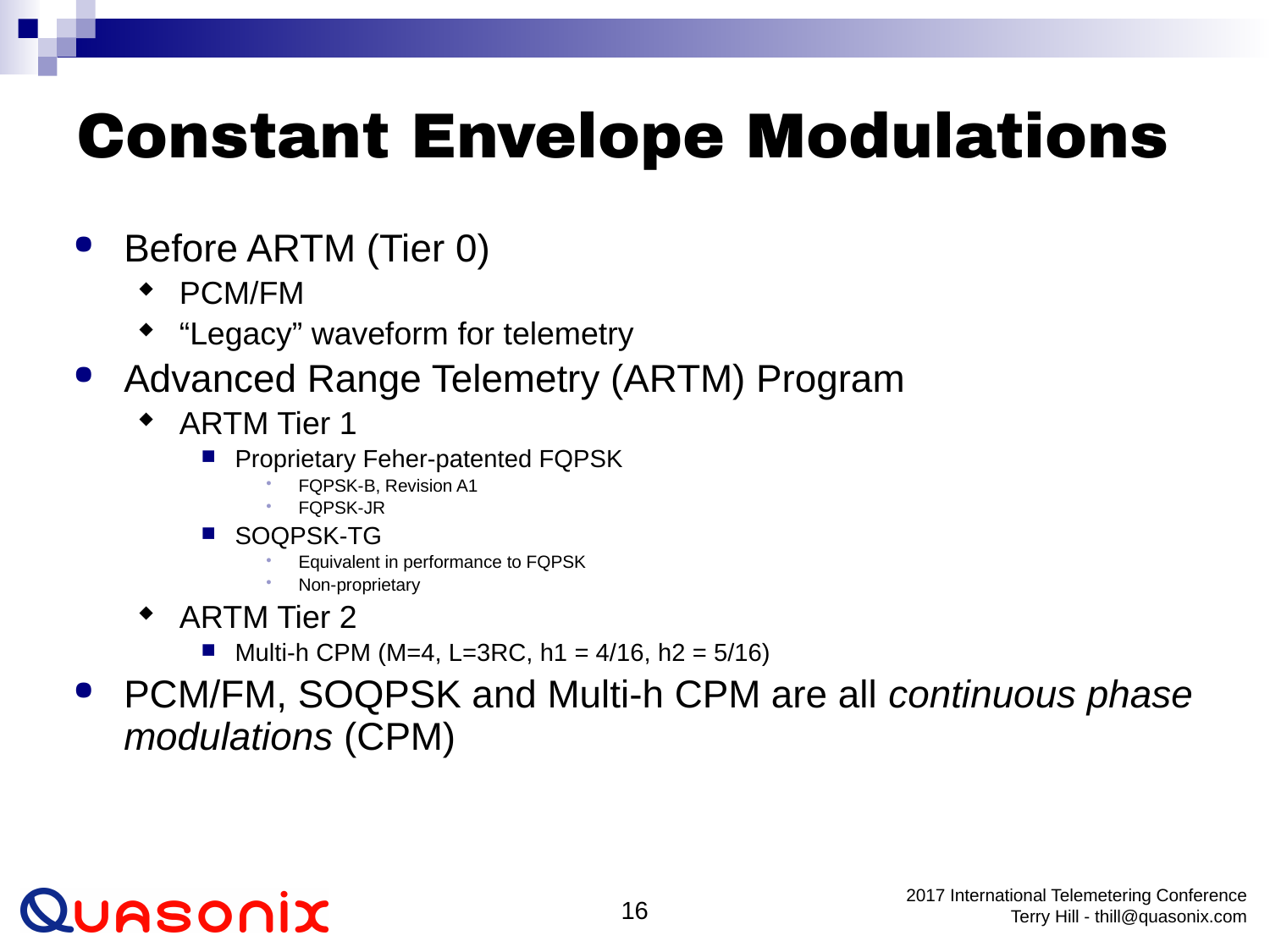

# Constant Envelope Modulations
Before ARTM (Tier 0)
PCM/FM
“Legacy” waveform for telemetry
Advanced Range Telemetry (ARTM) Program
ARTM Tier 1
Proprietary Feher-patented FQPSK
FQPSK-B, Revision A1
FQPSK-JR
SOQPSK-TG
Equivalent in performance to FQPSK
Non-proprietary
ARTM Tier 2
Multi-h CPM (M=4, L=3RC, h1 = 4/16, h2 = 5/16)
PCM/FM, SOQPSK and Multi-h CPM are all continuous phase modulations (CPM)